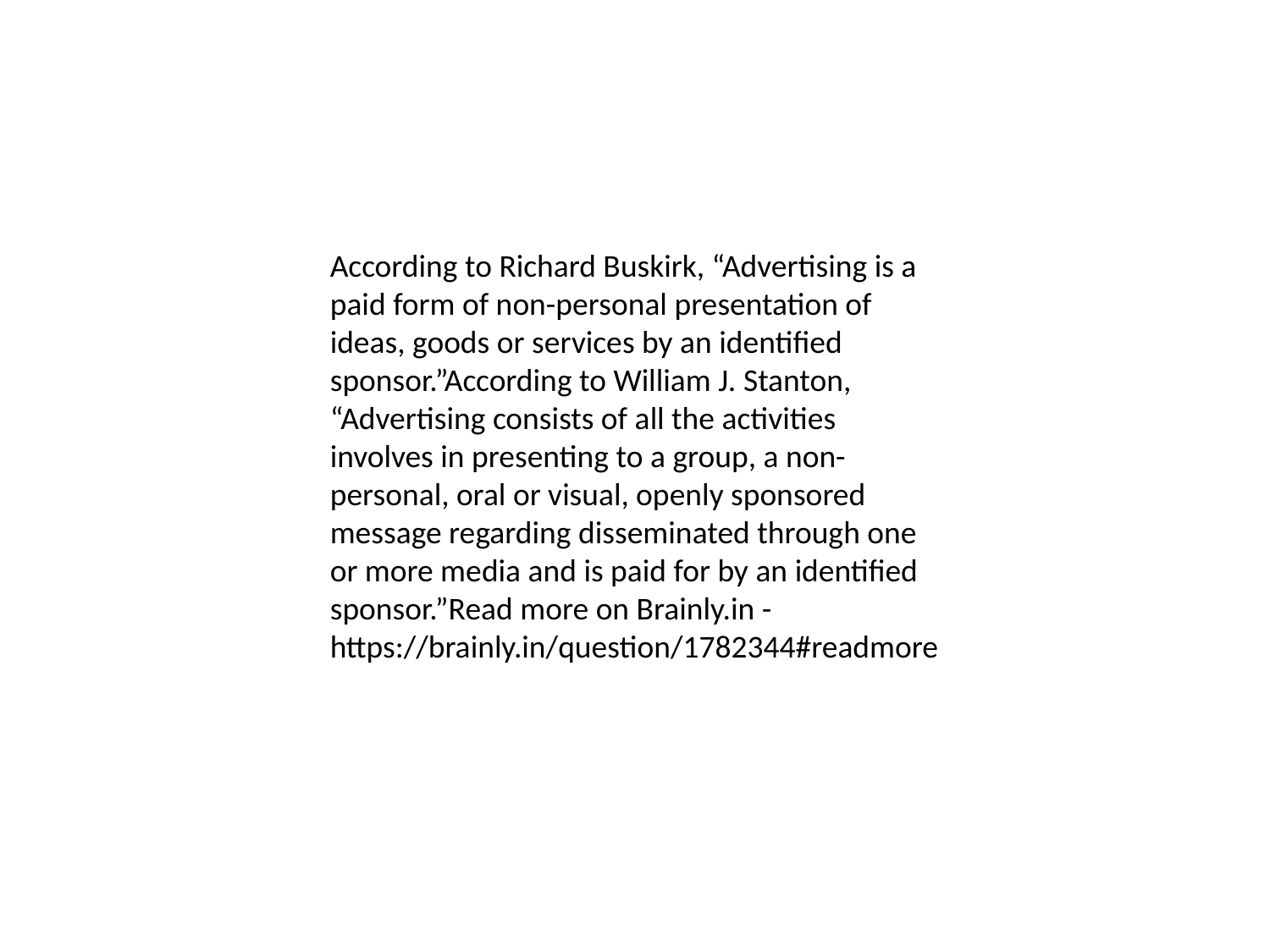

According to Richard Buskirk, “Advertising is a paid form of non-personal presentation of ideas, goods or services by an identified sponsor.”According to William J. Stanton, “Advertising consists of all the activities involves in presenting to a group, a non-personal, oral or visual, openly sponsored message regarding disseminated through one or more media and is paid for by an identified sponsor.”Read more on Brainly.in - https://brainly.in/question/1782344#readmore